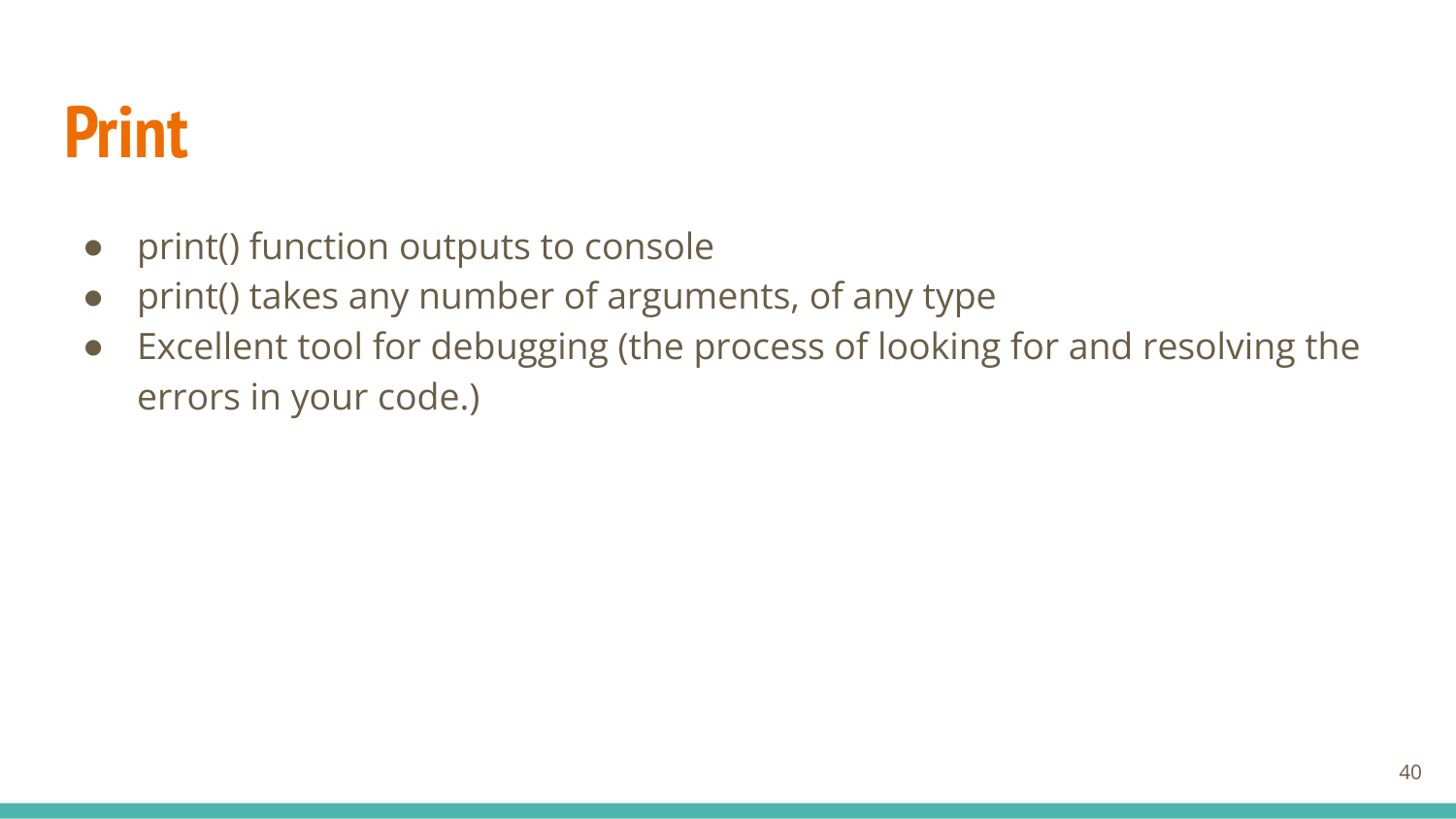

# Print
print() function outputs to console
print() takes any number of arguments, of any type
Excellent tool for debugging (the process of looking for and resolving the errors in your code.)

40